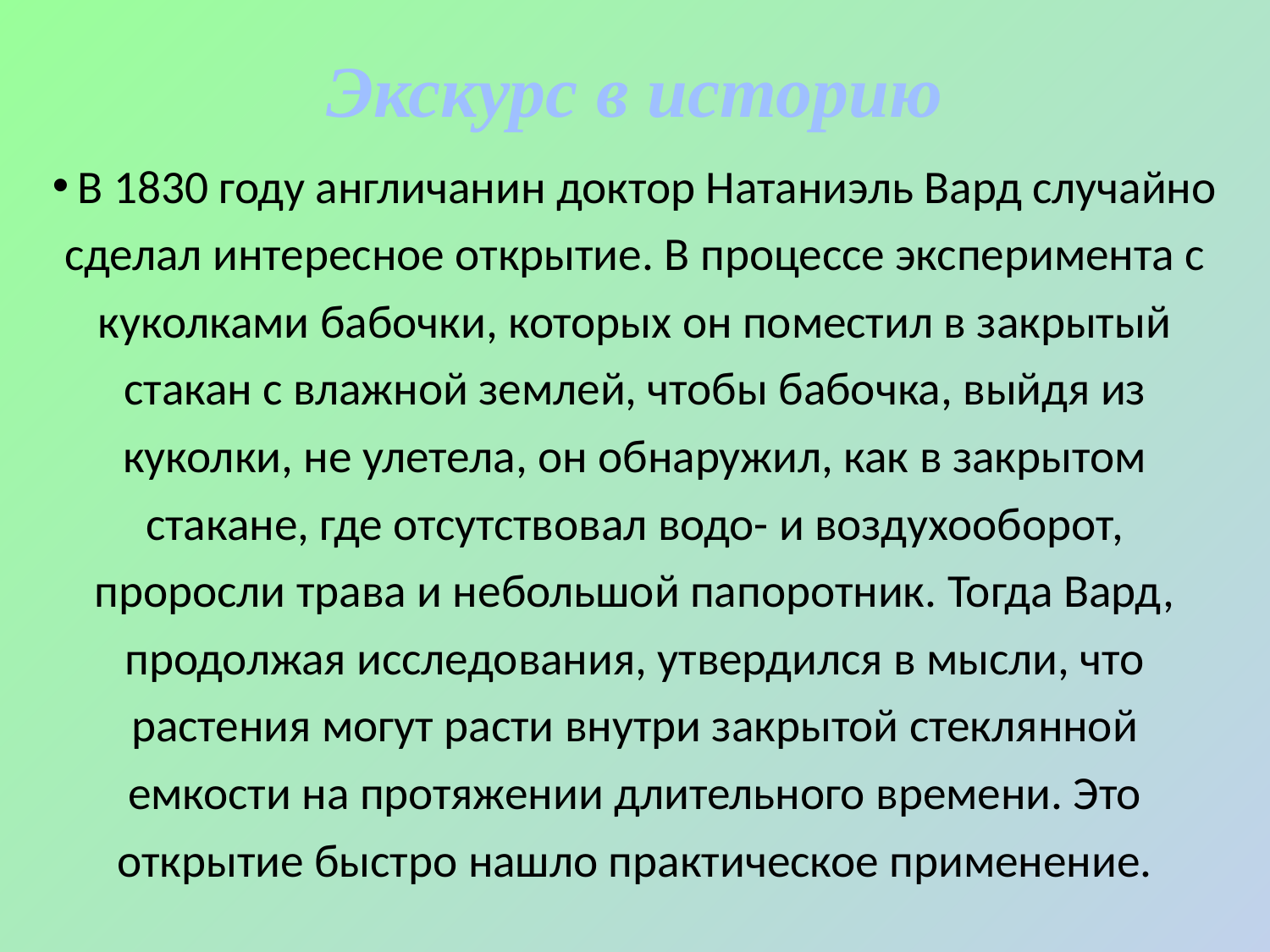

# Экскурс в историю
 В 1830 году англичанин доктор Натаниэль Вард случайно сделал интересное открытие. В процессе эксперимента с куколками бабочки, которых он поместил в закрытый стакан с влажной землей, чтобы бабочка, выйдя из куколки, не улетела, он обнаружил, как в закрытом стакане, где отсутствовал водо- и воздухооборот, проросли трава и небольшой папоротник. Тогда Вард, продолжая исследования, утвердился в мысли, что растения могут расти внутри закрытой стеклянной емкости на протяжении длительного времени. Это открытие быстро нашло практическое применение.